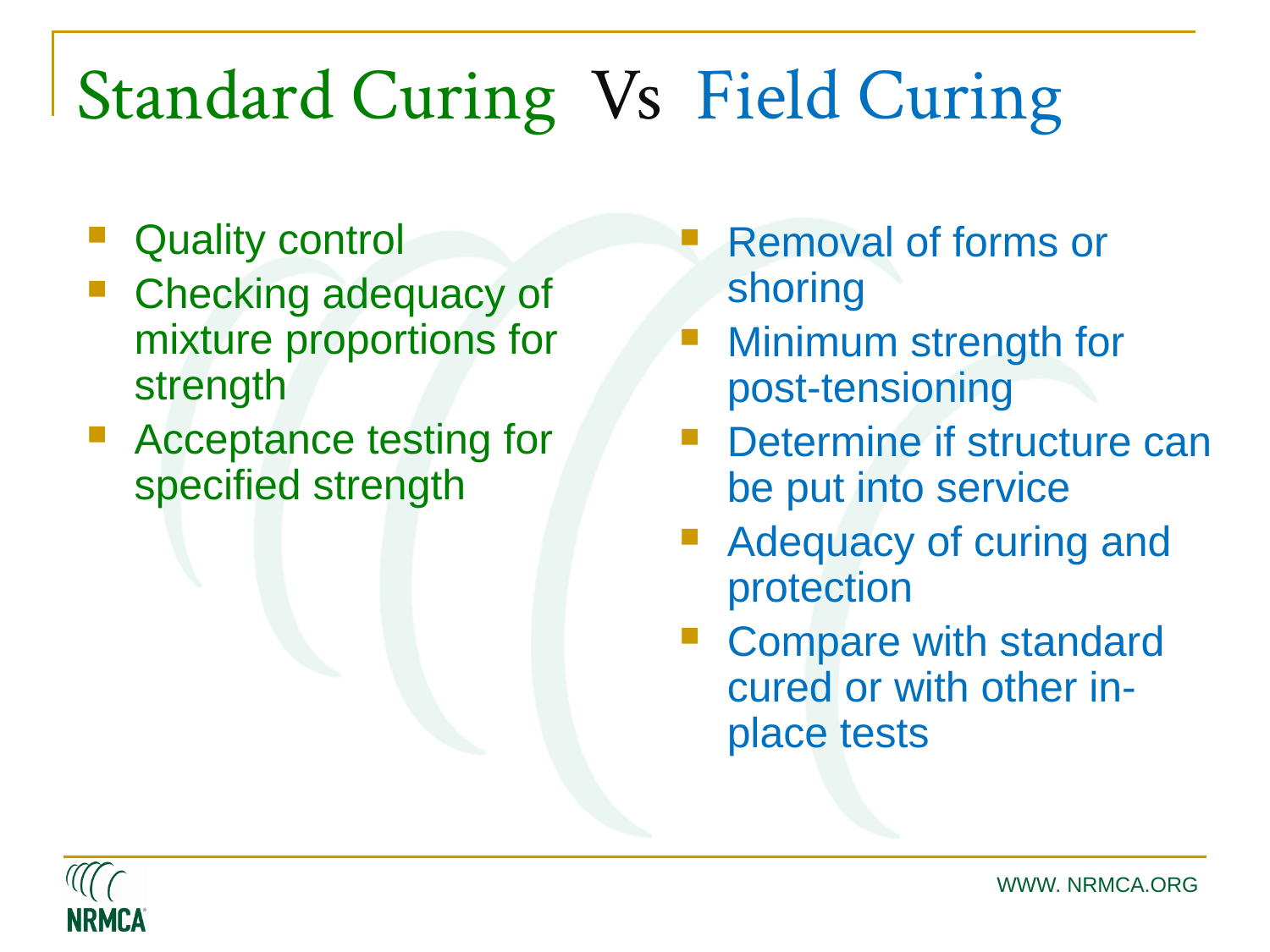

# Standard Curing  Vs  Field Curing
Quality control
Checking adequacy of  mixture proportions for strength
Acceptance testing for specified strength

Removal of forms or shoring
Minimum strength for post-tensioning
Determine if structure can be put into service
Adequacy of curing and protection
Compare with standard cured or with other in-place tests